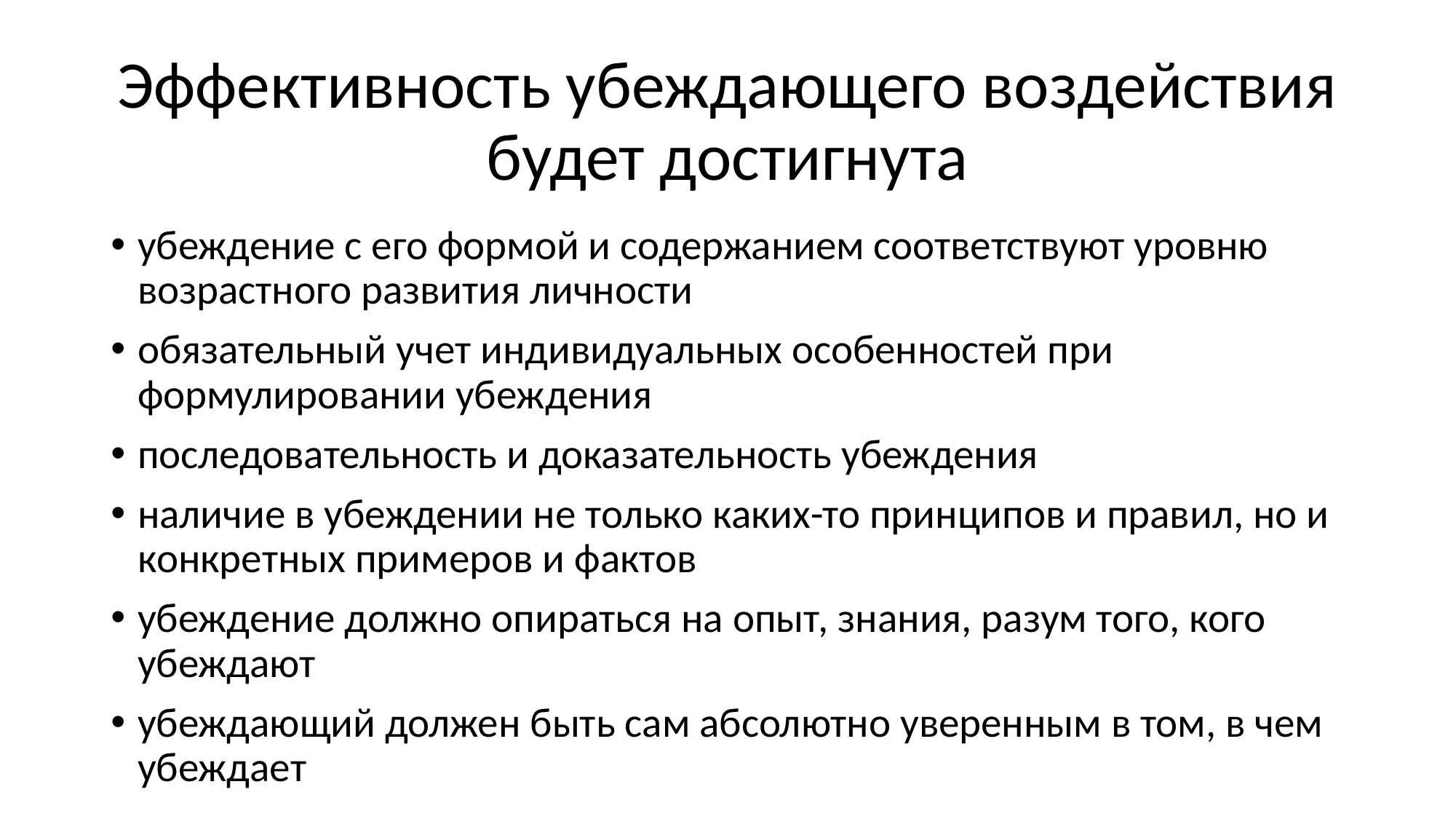

# Эффективность убеждающего воздействия будет достигнута
убеждение с его формой и содержанием соответствуют уровню возрастного развития личности
обязательный учет индивидуальных особенностей при формулировании убеждения
последовательность и доказательность убеждения
наличие в убеждении не только каких-то принципов и правил, но и конкретных примеров и фактов
убеждение должно опираться на опыт, знания, разум того, кого убеждают
убеждающий должен быть сам абсолютно уверенным в том, в чем убеждает